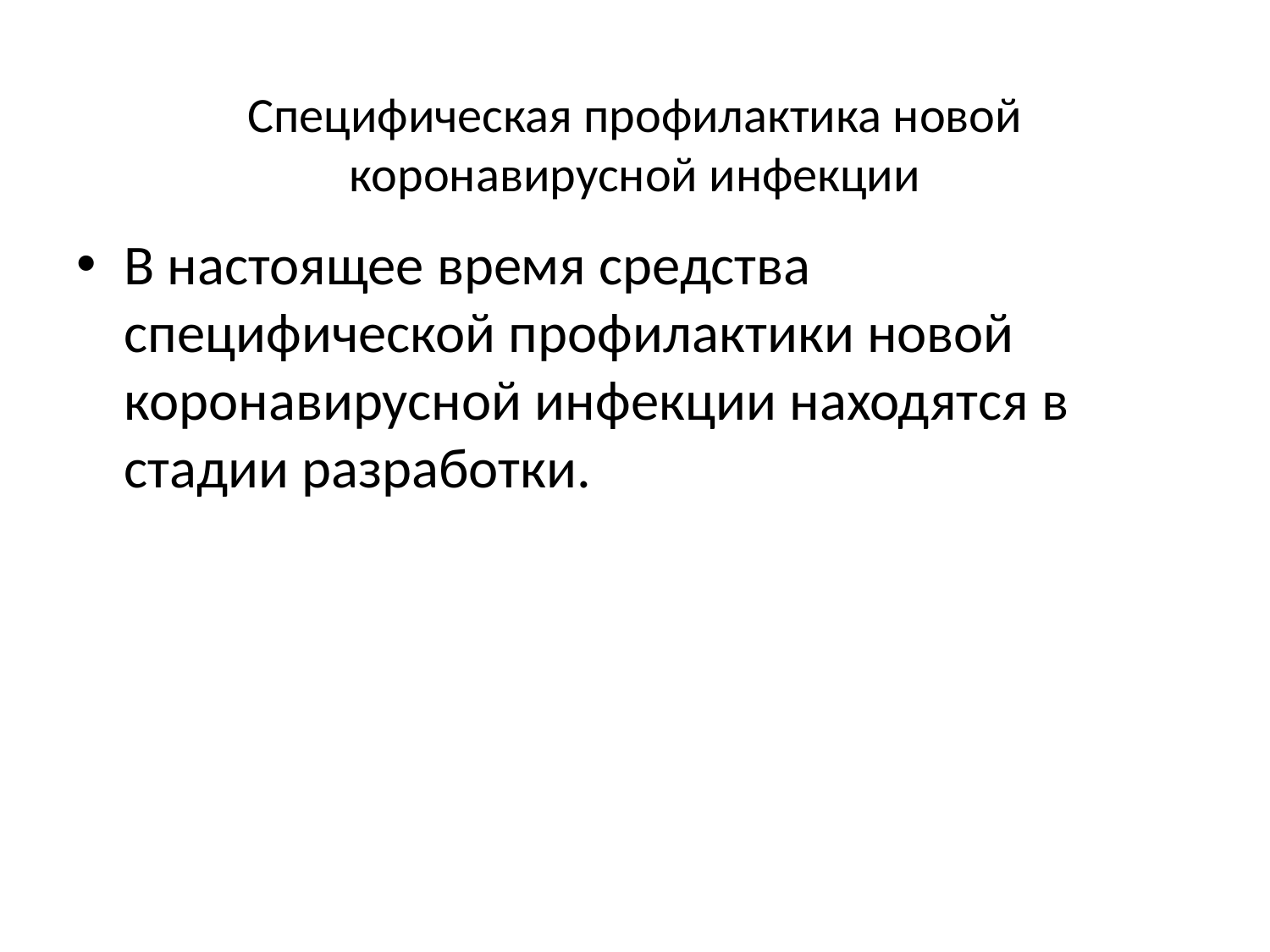

# Специфическая профилактика новой коронавирусной инфекции
В настоящее время средства специфической профилактики новой коронавирусной инфекции находятся в стадии разработки.